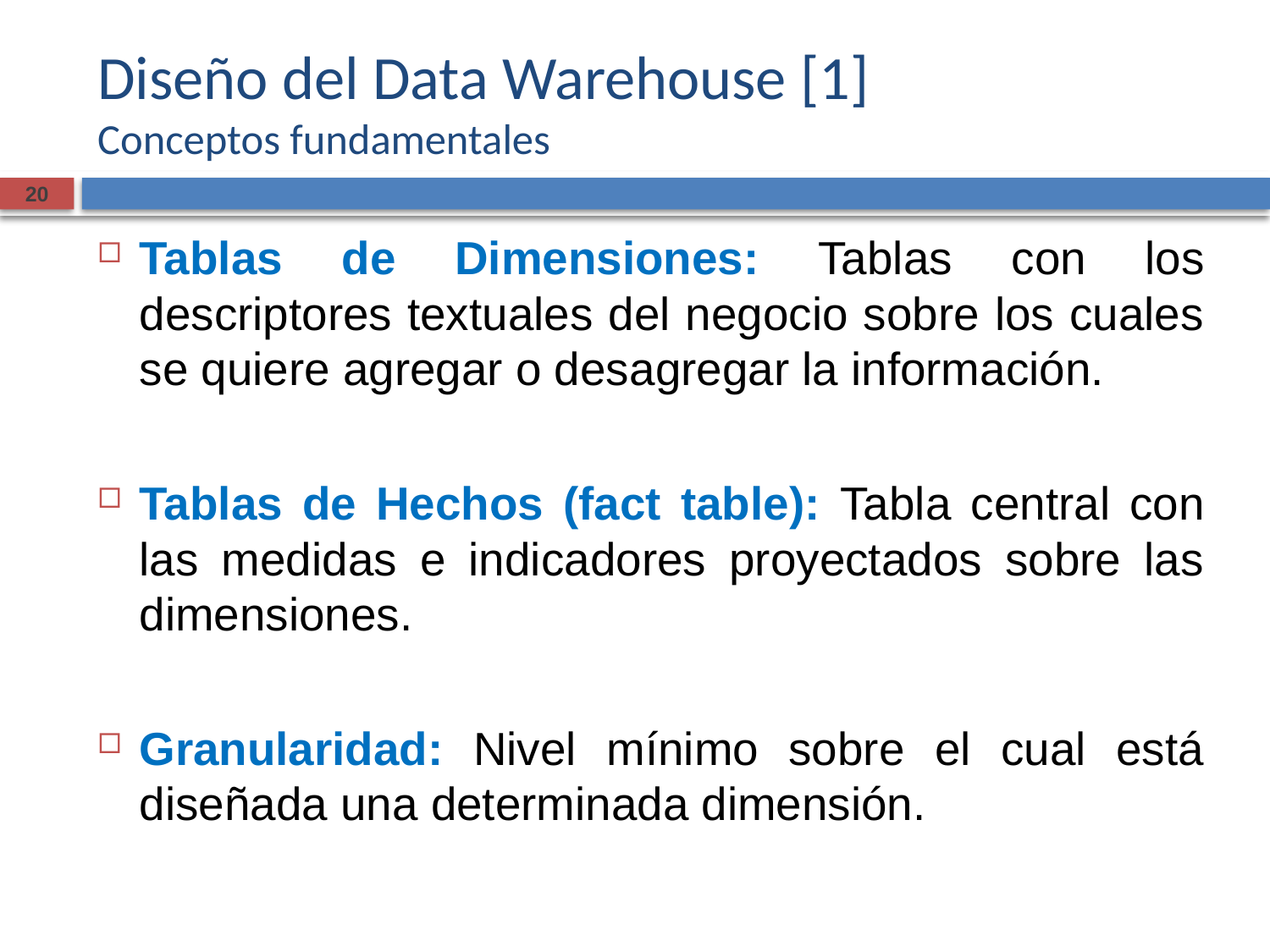

# Diseño del Data Warehouse [1] Conceptos fundamentales
Tablas de Dimensiones: Tablas con los descriptores textuales del negocio sobre los cuales se quiere agregar o desagregar la información.

Tablas de Hechos (fact table): Tabla central con las medidas e indicadores proyectados sobre las dimensiones.

Granularidad: Nivel mínimo sobre el cual está diseñada una determinada dimensión.
20